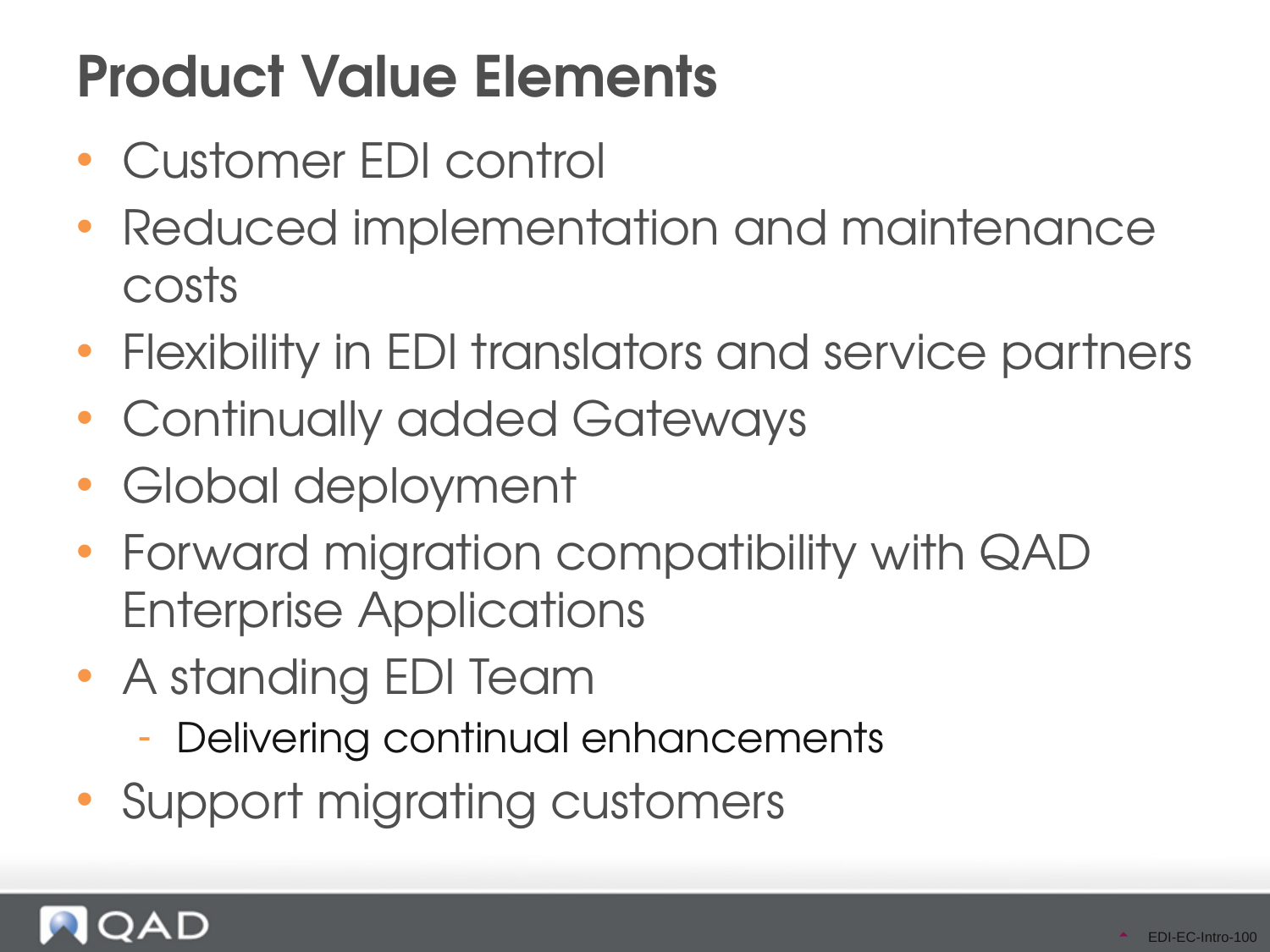

# Product Value Elements
Customer EDI control
Reduced implementation and maintenance costs
Flexibility in EDI translators and service partners
Continually added Gateways
Global deployment
Forward migration compatibility with QAD Enterprise Applications
A standing EDI Team
Delivering continual enhancements
Support migrating customers

EDI-EC-Intro-100